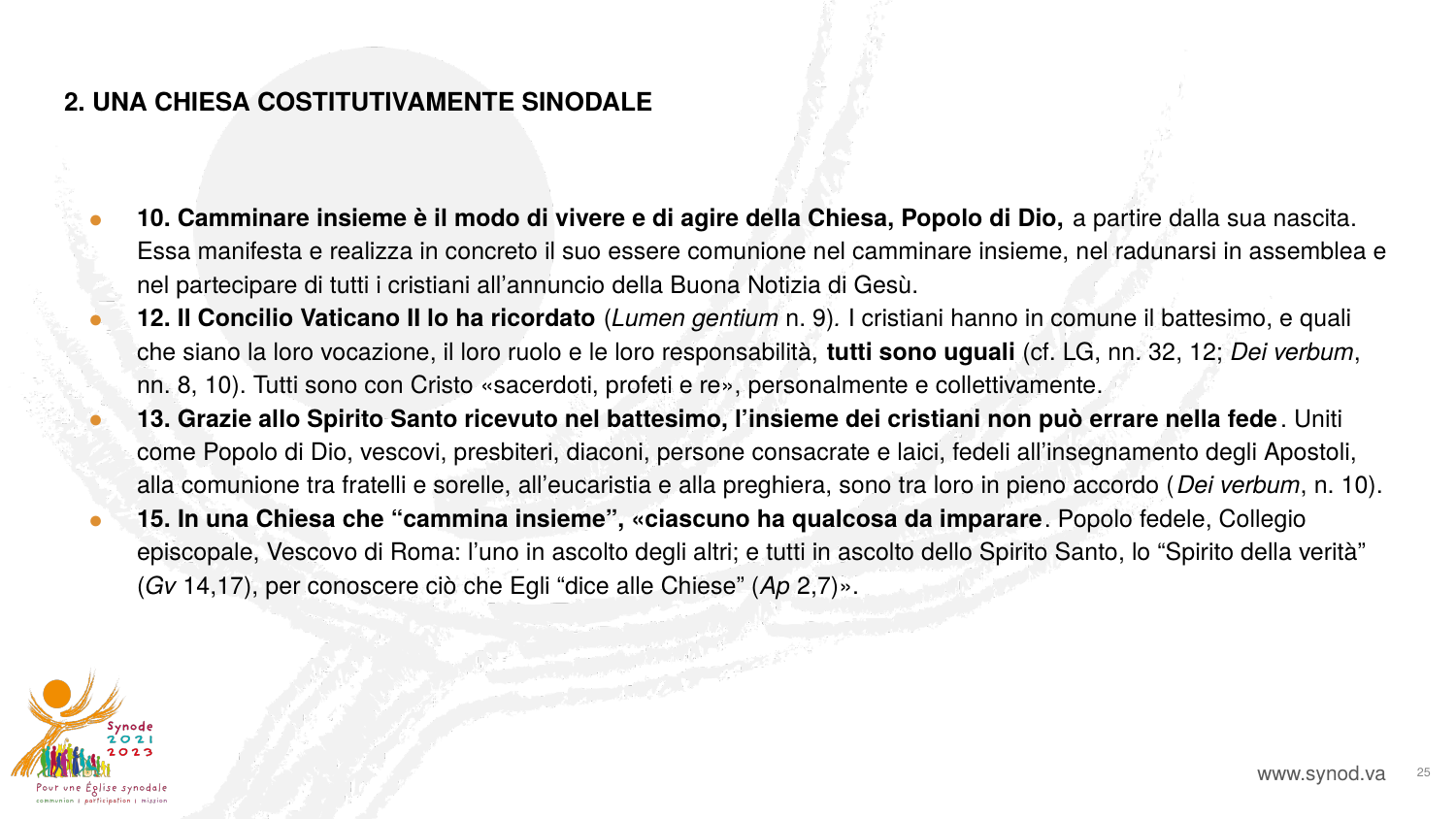

# 2. Una chiesa costitutivamente sinodale
10. Camminare insieme è il modo di vivere e di agire della Chiesa, Popolo di Dio, a partire dalla sua nascita. Essa manifesta e realizza in concreto il suo essere comunione nel camminare insieme, nel radunarsi in assemblea e nel partecipare di tutti i cristiani all’annuncio della Buona Notizia di Gesù.
12. Il Concilio Vaticano II lo ha ricordato (Lumen gentium n. 9). I cristiani hanno in comune il battesimo, e quali che siano la loro vocazione, il loro ruolo e le loro responsabilità, tutti sono uguali (cf. LG, nn. 32, 12; Dei verbum, nn. 8, 10). Tutti sono con Cristo «sacerdoti, profeti e re», personalmente e collettivamente.
13. Grazie allo Spirito Santo ricevuto nel battesimo, l’insieme dei cristiani non può errare nella fede. Uniti come Popolo di Dio, vescovi, presbiteri, diaconi, persone consacrate e laici, fedeli all’insegnamento degli Apostoli, alla comunione tra fratelli e sorelle, all’eucaristia e alla preghiera, sono tra loro in pieno accordo (Dei verbum, n. 10).
15. In una Chiesa che “cammina insieme”, «ciascuno ha qualcosa da imparare. Popolo fedele, Collegio episcopale, Vescovo di Roma: l’uno in ascolto degli altri; e tutti in ascolto dello Spirito Santo, lo “Spirito della verità” (Gv 14,17), per conoscere ciò che Egli “dice alle Chiese” (Ap 2,7)».
25